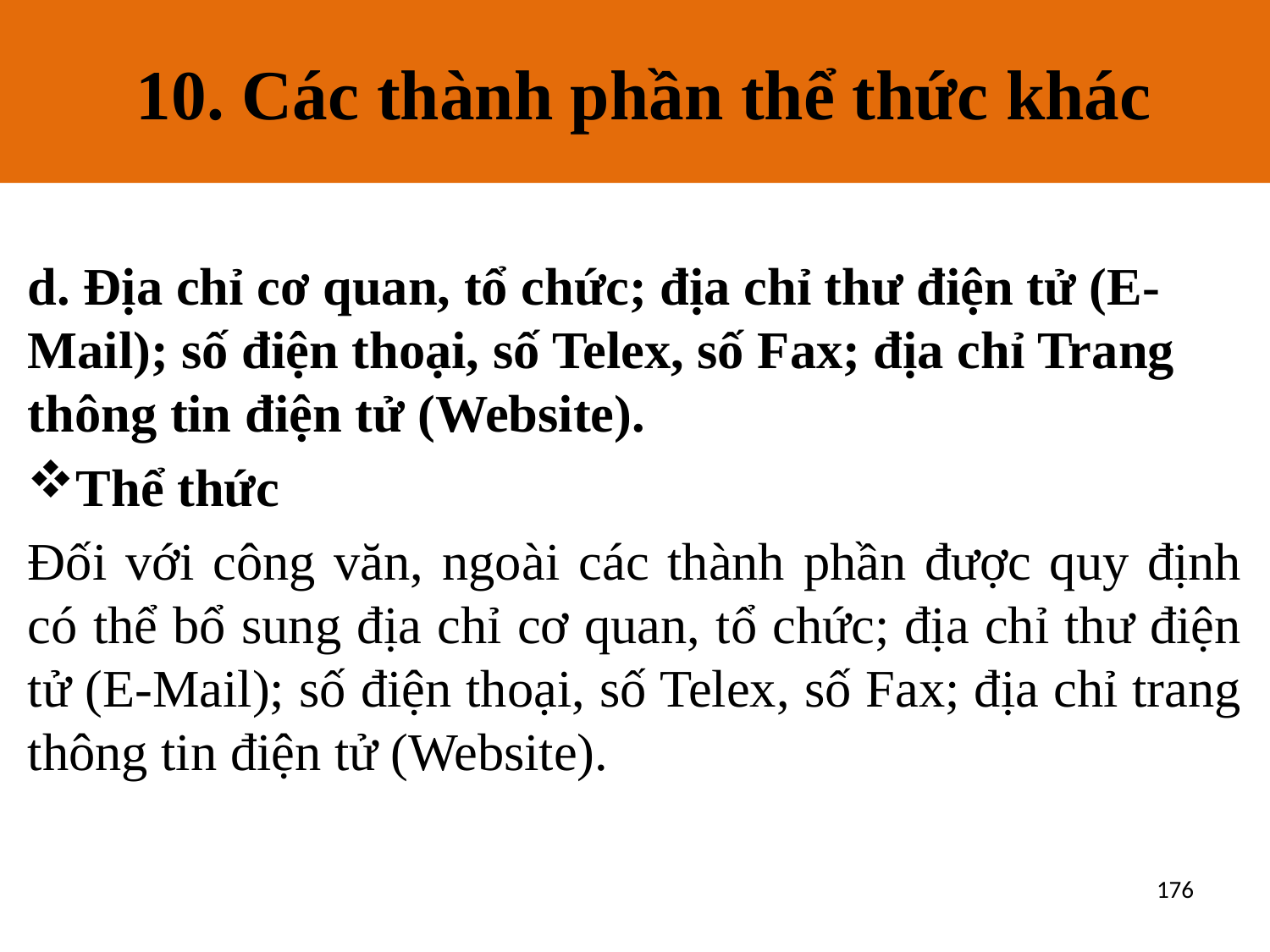

10. Các thành phần thể thức khác
# 10. Các thành phần thể thức khác
d. Địa chỉ cơ quan, tổ chức; địa chỉ thư điện tử (E-Mail); số điện thoại, số Telex, số Fax; địa chỉ Trang thông tin điện tử (Website).
Thể thức
Đối với công văn, ngoài các thành phần được quy định có thể bổ sung địa chỉ cơ quan, tổ chức; địa chỉ thư điện tử (E-Mail); số điện thoại, số Telex, số Fax; địa chỉ trang thông tin điện tử (Website).

176